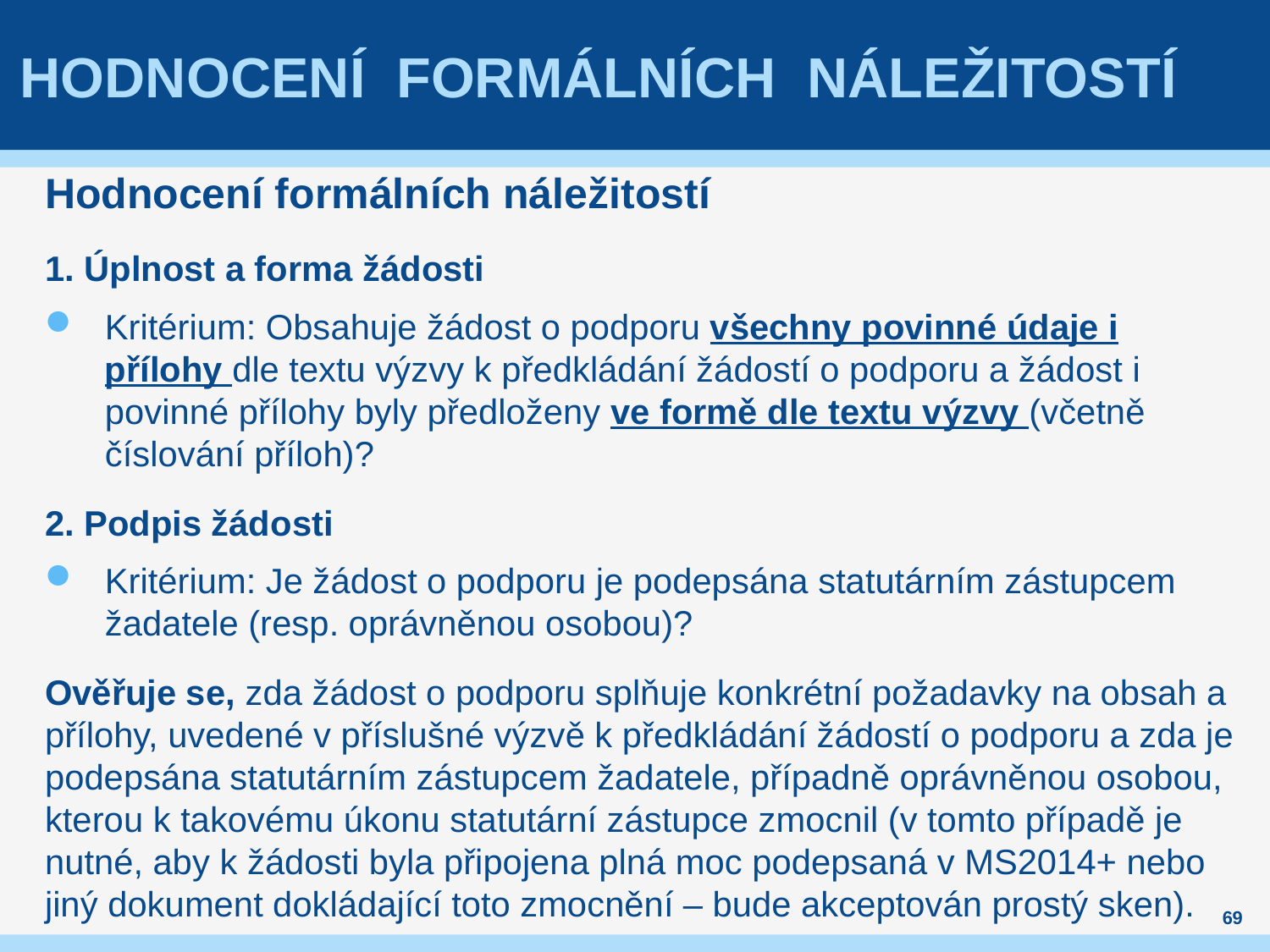

# hodnocení  formálních  náležitostí
Hodnocení formálních náležitostí
1. Úplnost a forma žádosti
Kritérium: Obsahuje žádost o podporu všechny povinné údaje i přílohy dle textu výzvy k předkládání žádostí o podporu a žádost i povinné přílohy byly předloženy ve formě dle textu výzvy (včetně číslování příloh)?
2. Podpis žádosti
Kritérium: Je žádost o podporu je podepsána statutárním zástupcem žadatele (resp. oprávněnou osobou)?
Ověřuje se, zda žádost o podporu splňuje konkrétní požadavky na obsah a přílohy, uvedené v příslušné výzvě k předkládání žádostí o podporu a zda je podepsána statutárním zástupcem žadatele, případně oprávněnou osobou, kterou k takovému úkonu statutární zástupce zmocnil (v tomto případě je nutné, aby k žádosti byla připojena plná moc podepsaná v MS2014+ nebo jiný dokument dokládající toto zmocnění – bude akceptován prostý sken).

69